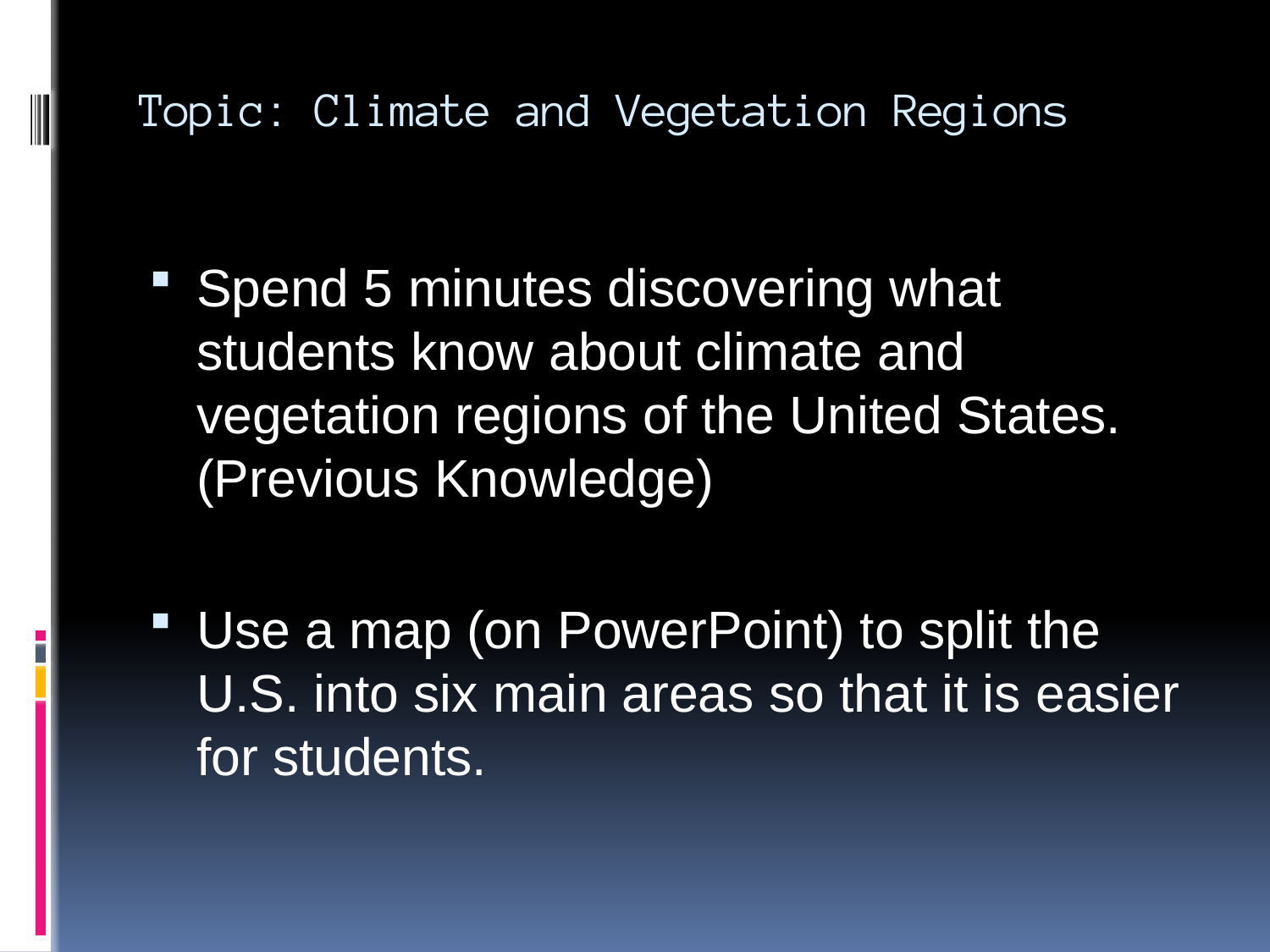

# Topic: Climate and Vegetation Regions
Spend 5 minutes discovering what students know about climate and vegetation regions of the United States.  (Previous Knowledge)

Use a map (on PowerPoint) to split the U.S. into six main areas so that it is easier for students.